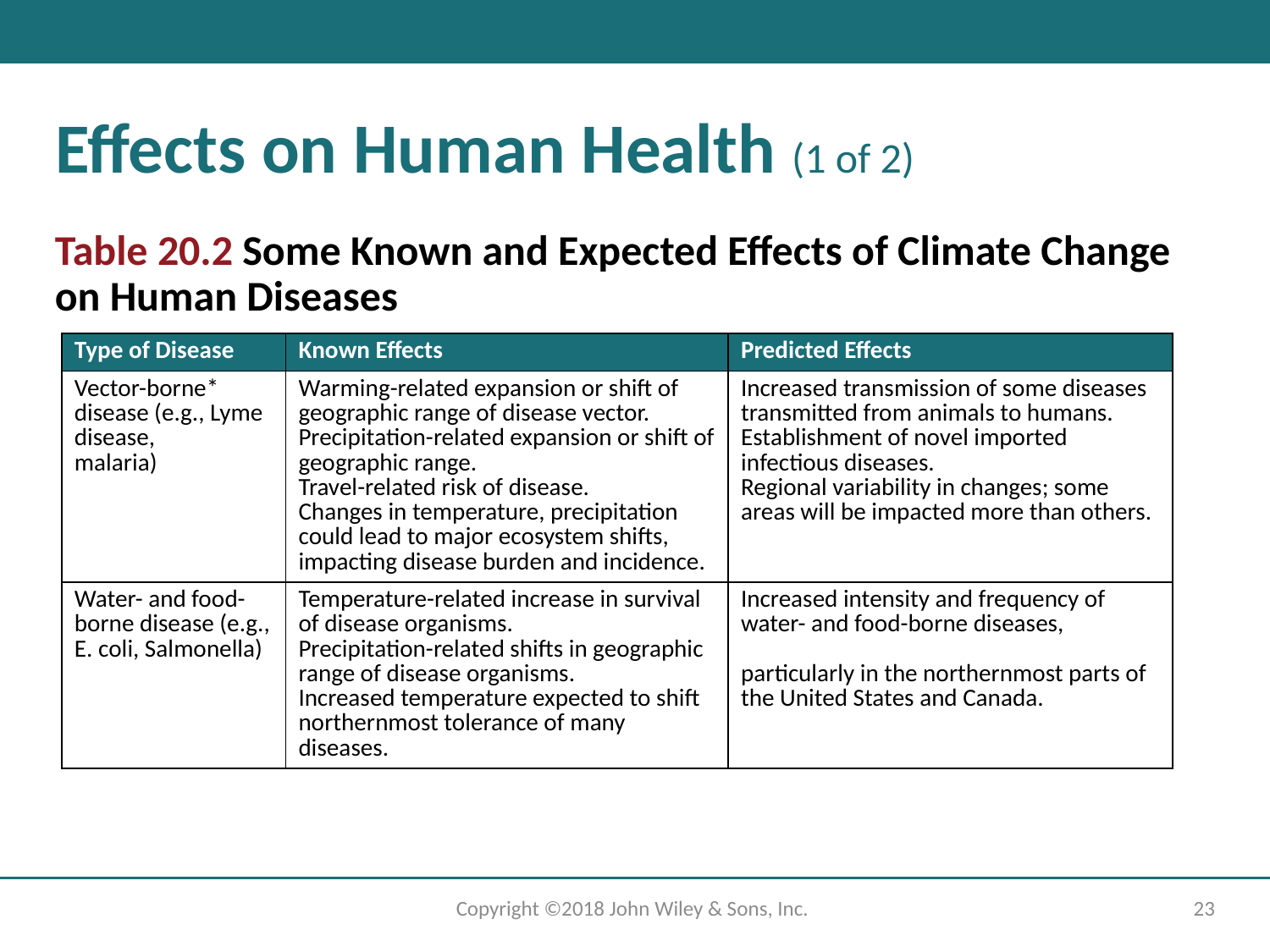

# Effects on Human Health (1 of 2)
Table 20.2 Some Known and Expected Effects of Climate Change on Human Diseases
| Type of Disease | Known Effects | Predicted Effects |
| --- | --- | --- |
| Vector-borne\* disease (e.g., Lyme disease, malaria) | Warming-related expansion or shift of geographic range of disease vector. Precipitation-related expansion or shift of geographic range. Travel-related risk of disease. Changes in temperature, precipitation could lead to major ecosystem shifts, impacting disease burden and incidence. | Increased transmission of some diseases transmitted from animals to humans. Establishment of novel imported infectious diseases. Regional variability in changes; some areas will be impacted more than others. |
| Water- and food-borne disease (e.g., E. coli, Salmonella) | Temperature-related increase in survival of disease organisms. Precipitation-related shifts in geographic range of disease organisms. Increased temperature expected to shift northernmost tolerance of many diseases. | Increased intensity and frequency of water- and food-borne diseases, particularly in the northernmost parts of the United States and Canada. |
Copyright ©2018 John Wiley & Sons, Inc.
23